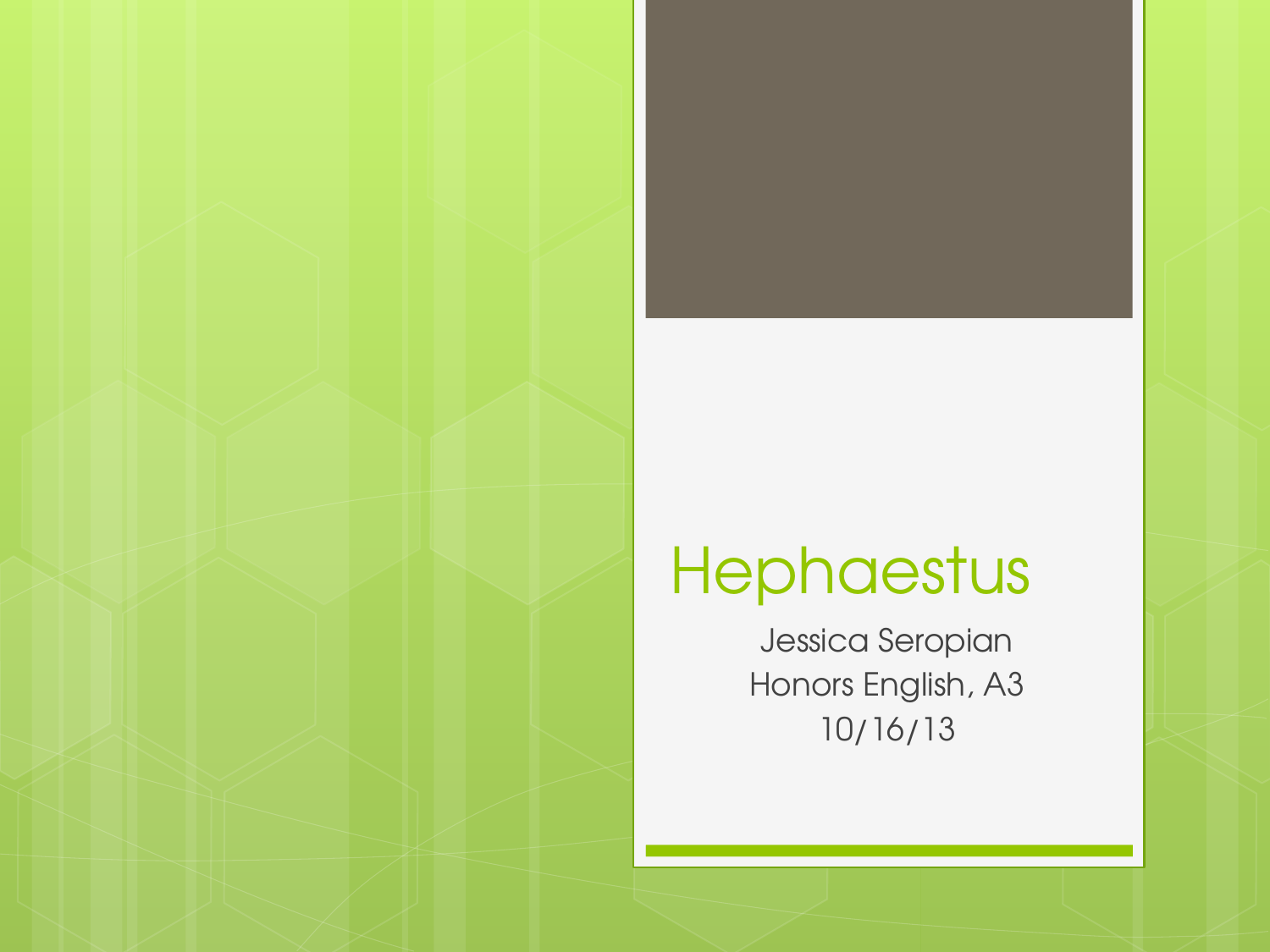

# Hephaestus
Jessica Seropian
Honors English, A3
10/16/13